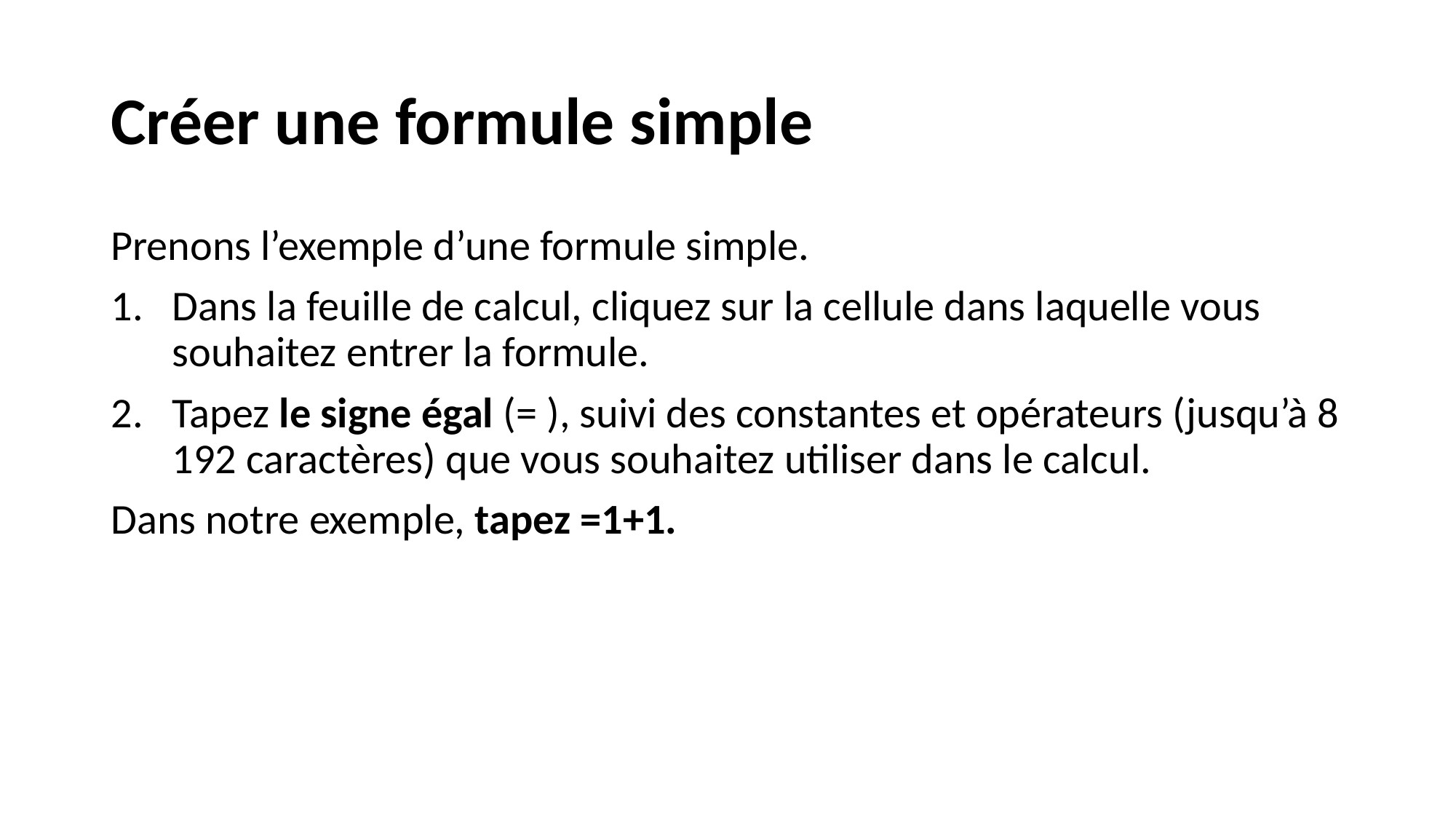

# Créer une formule simple
Prenons l’exemple d’une formule simple.
Dans la feuille de calcul, cliquez sur la cellule dans laquelle vous souhaitez entrer la formule.
Tapez le signe égal (= ), suivi des constantes et opérateurs (jusqu’à 8 192 caractères) que vous souhaitez utiliser dans le calcul.
Dans notre exemple, tapez =1+1.